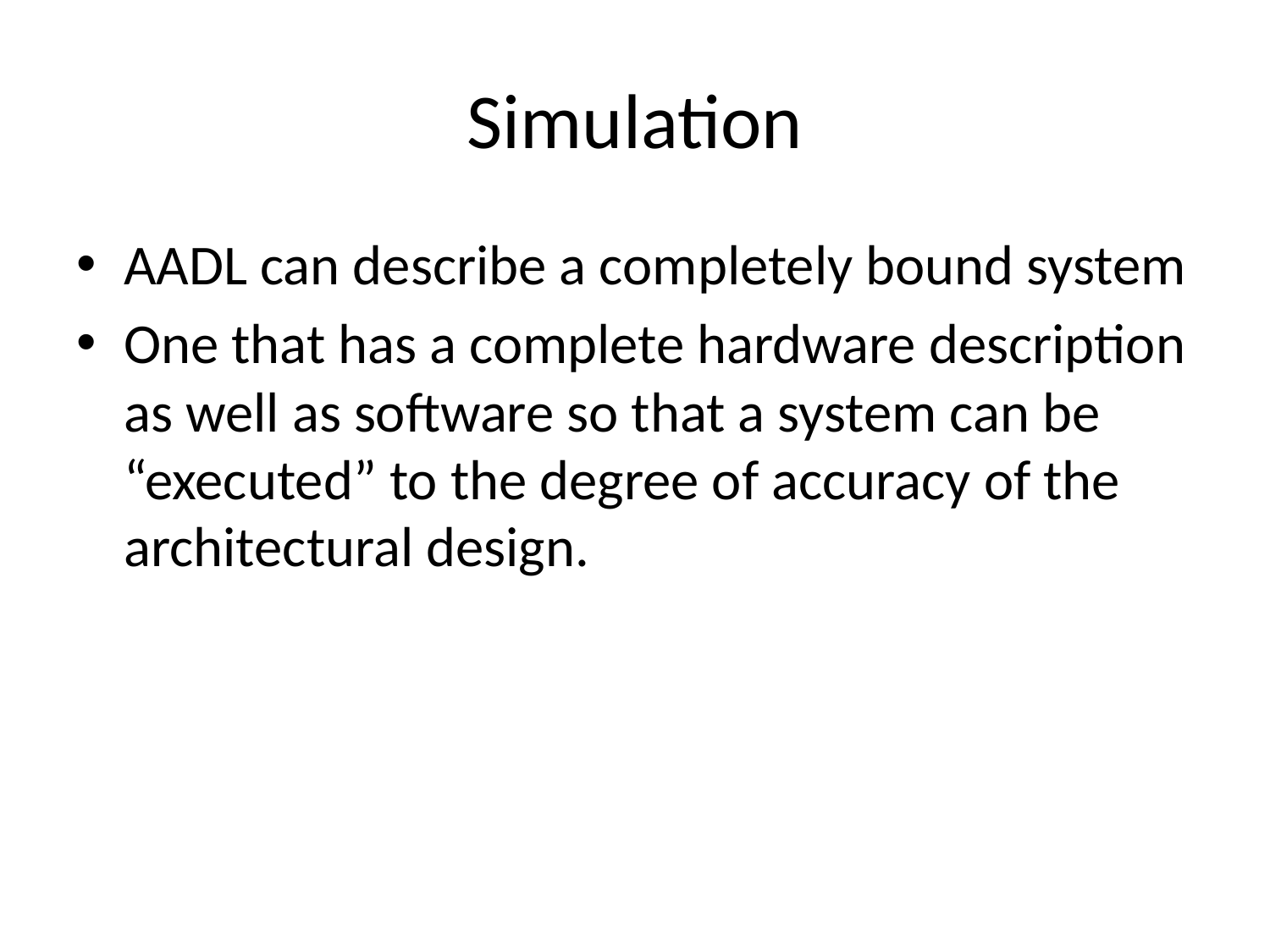

# Simulation
AADL can describe a completely bound system
One that has a complete hardware description as well as software so that a system can be “executed” to the degree of accuracy of the architectural design.